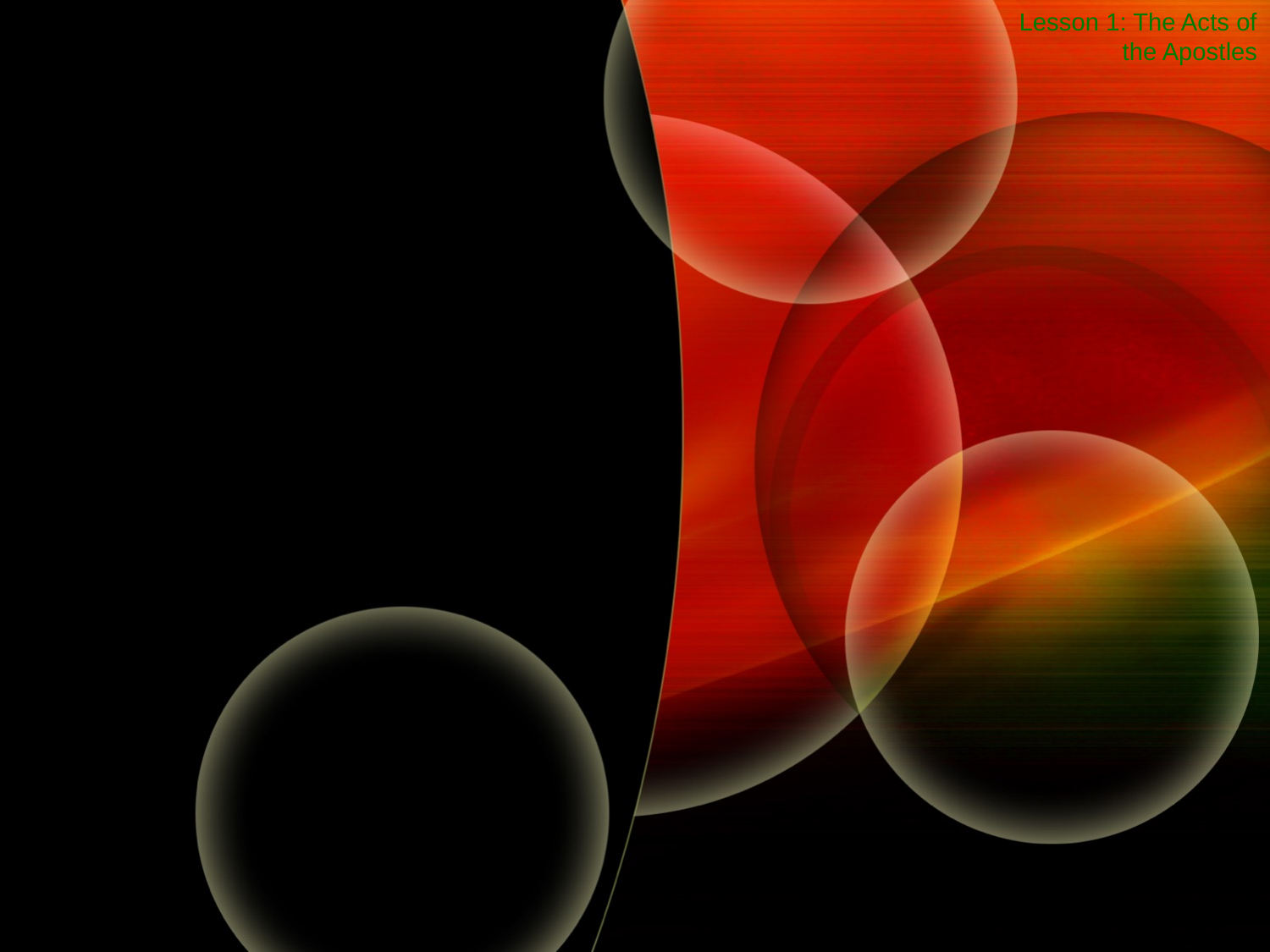

Lesson 1: The Acts of the Apostles